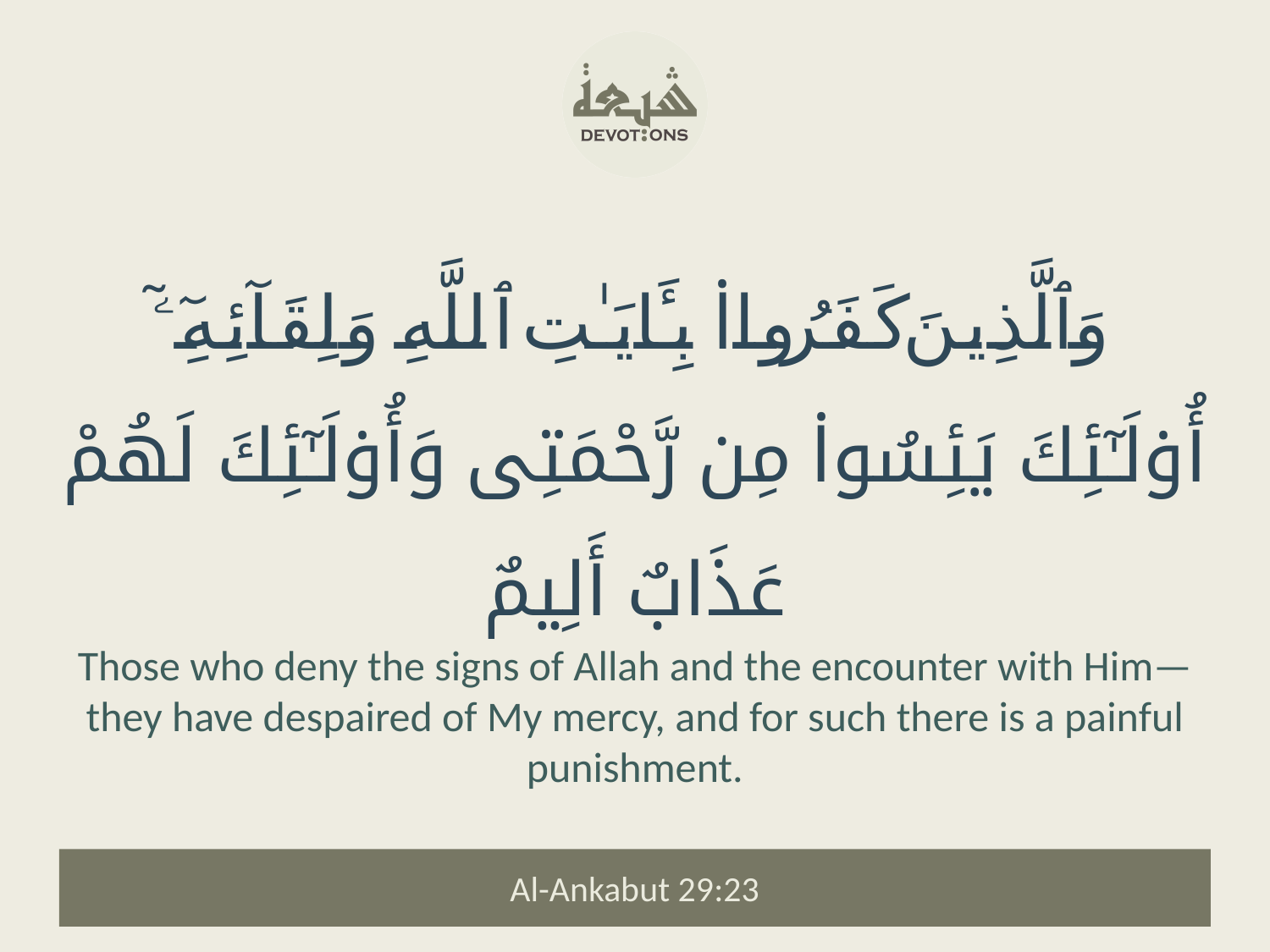

وَٱلَّذِينَ كَفَرُوا۟ بِـَٔايَـٰتِ ٱللَّهِ وَلِقَآئِهِۦٓ أُو۟لَـٰٓئِكَ يَئِسُوا۟ مِن رَّحْمَتِى وَأُو۟لَـٰٓئِكَ لَهُمْ عَذَابٌ أَلِيمٌ
Those who deny the signs of Allah and the encounter with Him—they have despaired of My mercy, and for such there is a painful punishment.
Al-Ankabut 29:23